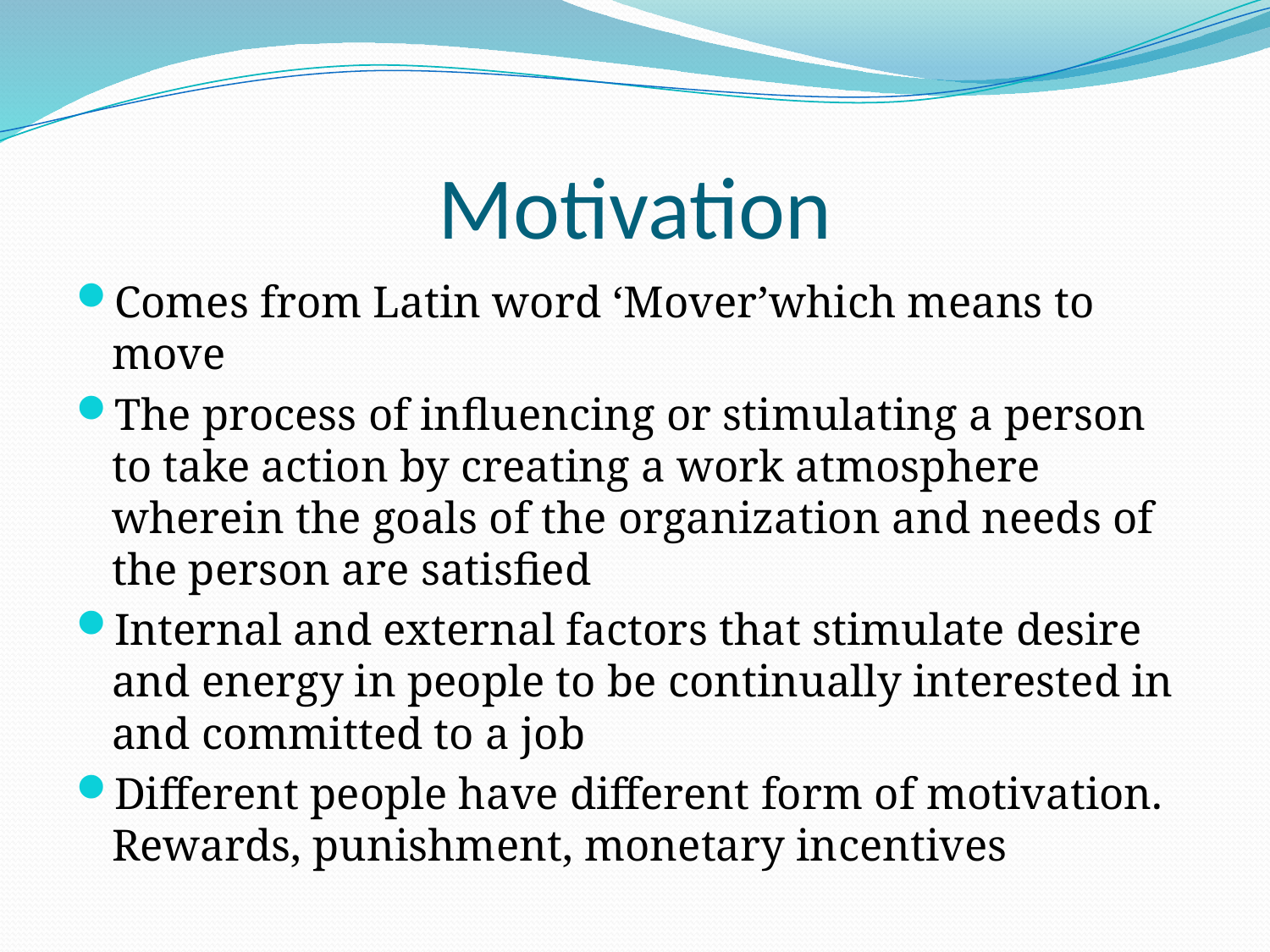

# Motivation
Comes from Latin word ‘Mover’which means to move
The process of influencing or stimulating a person to take action by creating a work atmosphere wherein the goals of the organization and needs of the person are satisfied
Internal and external factors that stimulate desire and energy in people to be continually interested in and committed to a job
Different people have different form of motivation. Rewards, punishment, monetary incentives